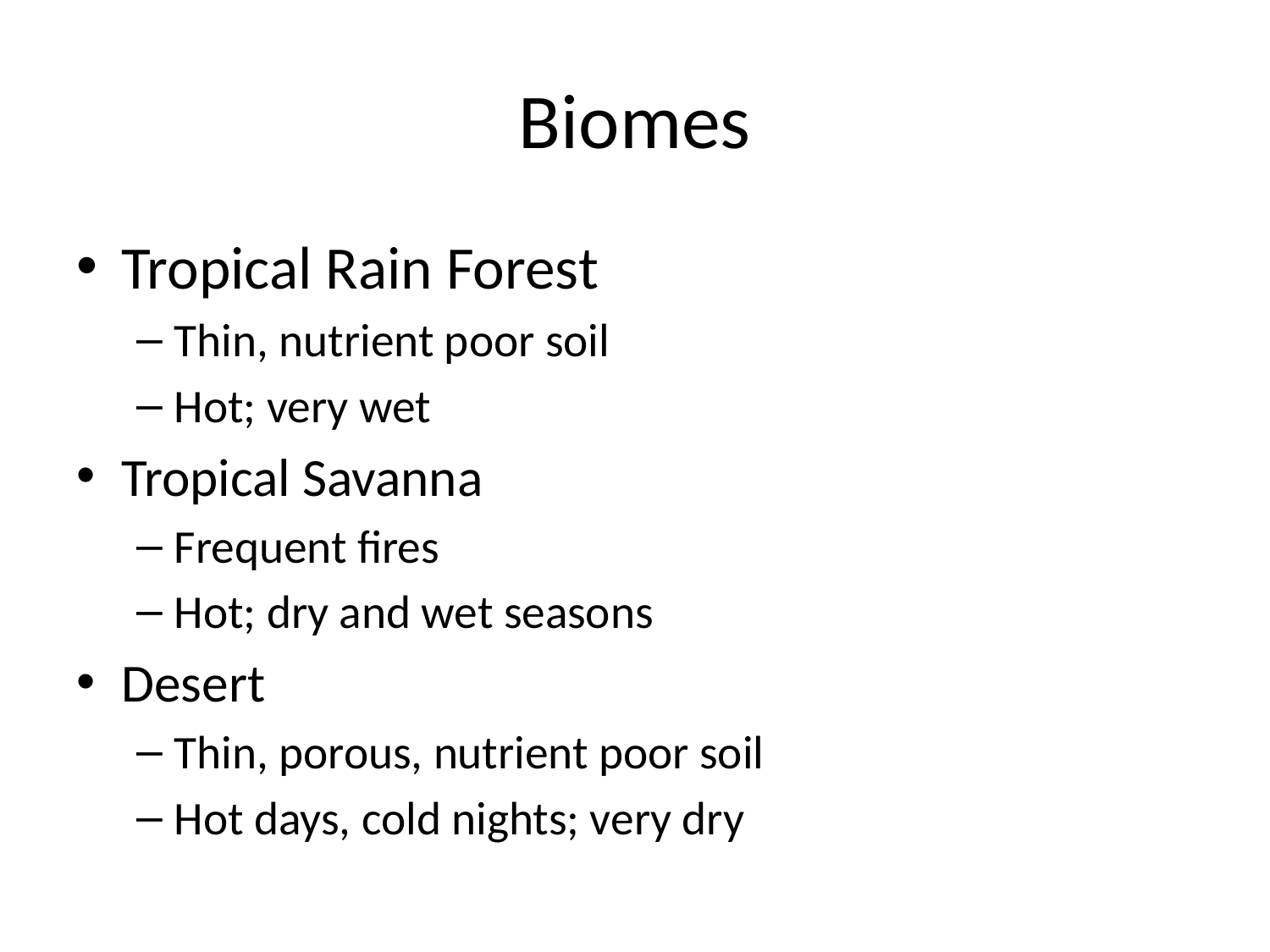

# Biomes
Tropical Rain Forest
Thin, nutrient poor soil
Hot; very wet
Tropical Savanna
Frequent fires
Hot; dry and wet seasons
Desert
Thin, porous, nutrient poor soil
Hot days, cold nights; very dry